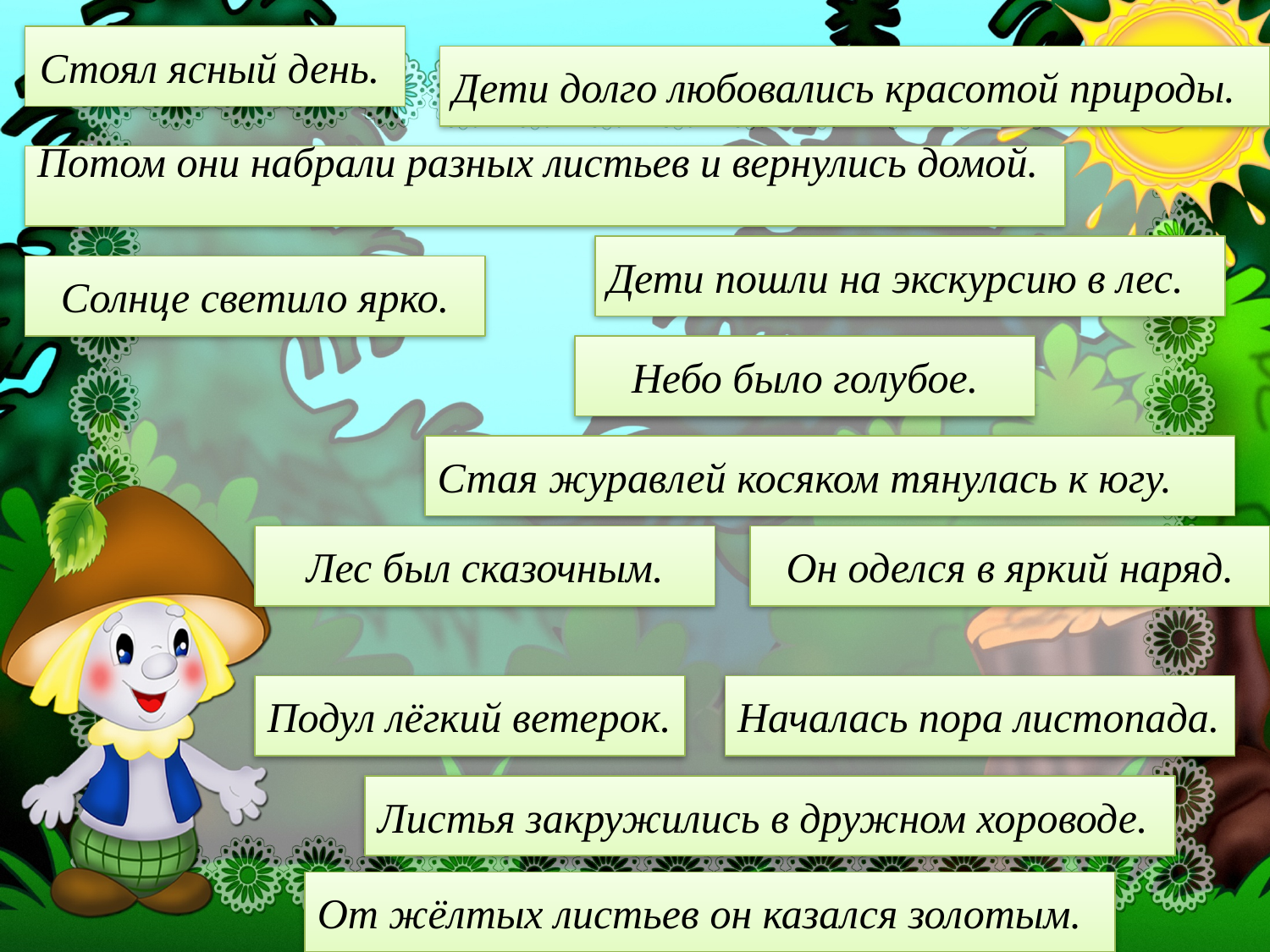

Стоял ясный день.
Дети долго любовались красотой природы.
Потом они набрали разных листьев и вернулись домой.
Дети пошли на экскурсию в лес.
Солнце светило ярко.
Небо было голубое.
Стая журавлей косяком тянулась к югу.
Лес был сказочным.
Он оделся в яркий наряд.
Подул лёгкий ветерок.
Началась пора листопада.
Листья закружились в дружном хороводе.
От жёлтых листьев он казался золотым.